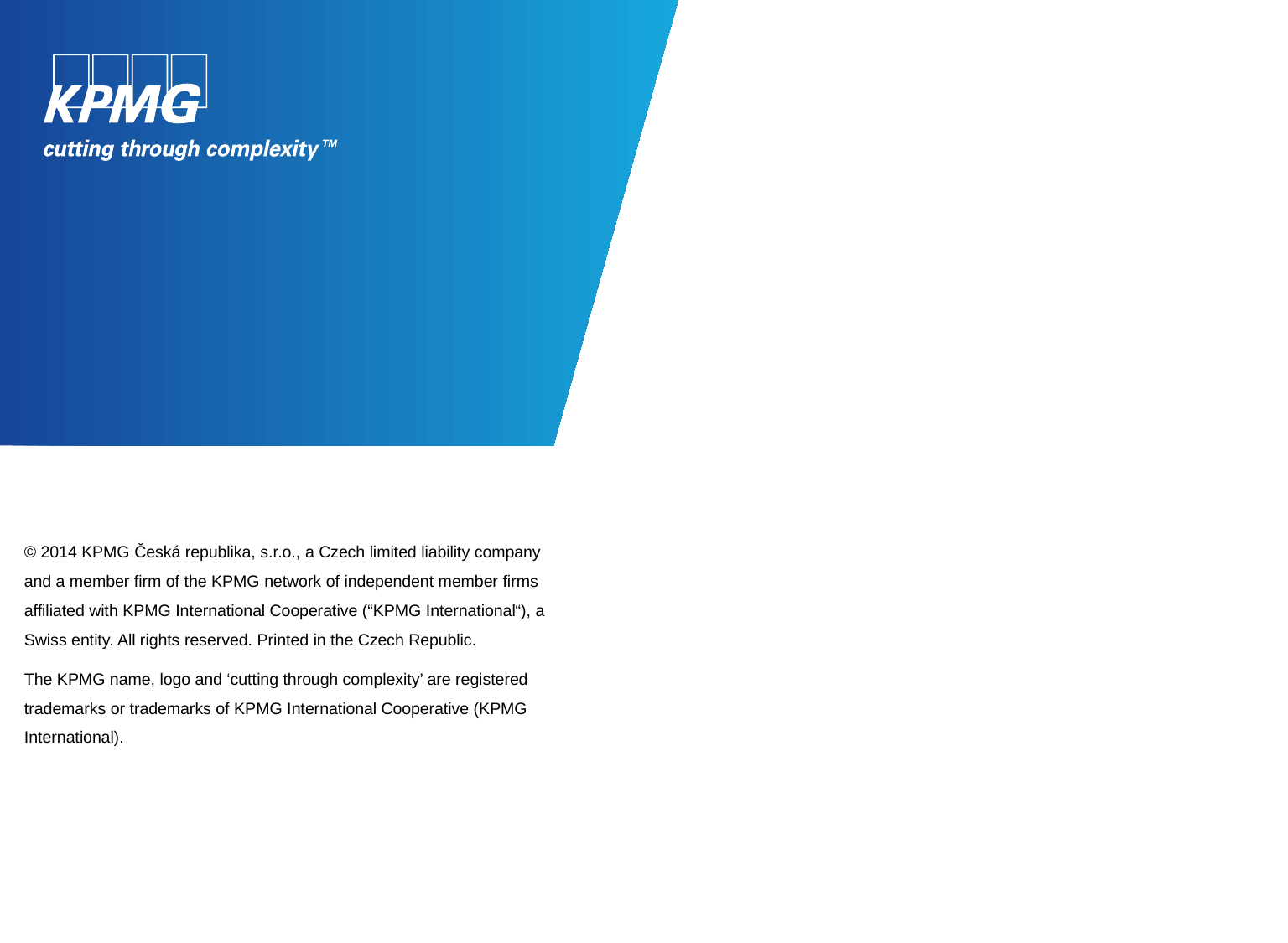

© 2014 KPMG Česká republika, s.r.o., a Czech limited liability company and a member firm of the KPMG network of independent member firms affiliated with KPMG International Cooperative (“KPMG International“), a Swiss entity. All rights reserved. Printed in the Czech Republic.
The KPMG name, logo and ‘cutting through complexity’ are registered trademarks or trademarks of KPMG International Cooperative (KPMG International).